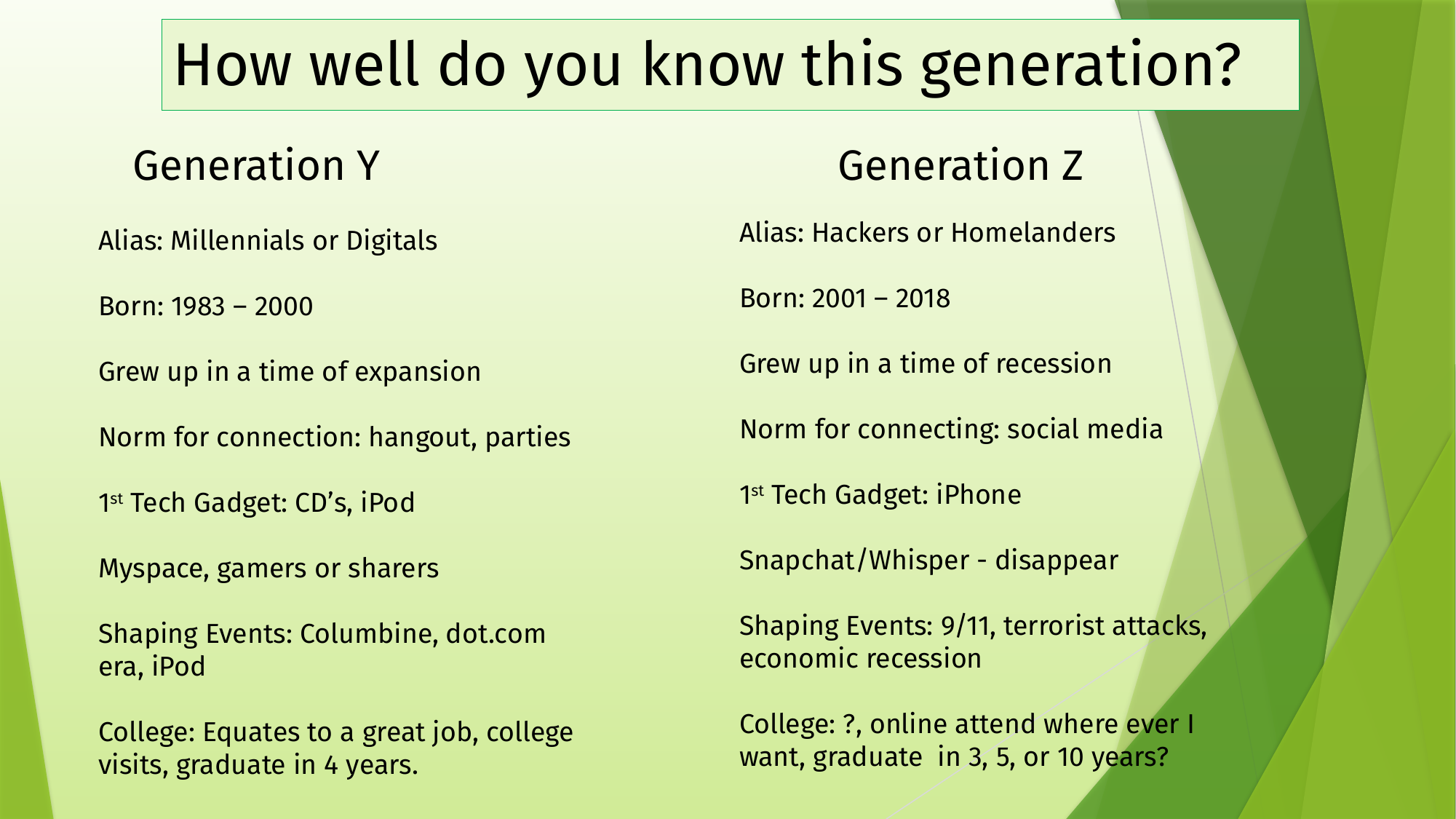

# How well do you know this generation?
Generation Y
Generation Z
Alias: Hackers or Homelanders

Born: 2001 – 2018

Grew up in a time of recession

Norm for connecting: social media

1st Tech Gadget: iPhone

Snapchat/Whisper - disappear

Shaping Events: 9/11, terrorist attacks, economic recession

College: ?, online attend where ever I want, graduate  in 3, 5, or 10 years?

Alias: Millennials or Digitals

Born: 1983 – 2000

Grew up in a time of expansion

Norm for connection: hangout, parties

1st Tech Gadget: CD’s, iPod

Myspace, gamers or sharers

Shaping Events: Columbine, dot.com era, iPod

College: Equates to a great job, college visits, graduate in 4 years.